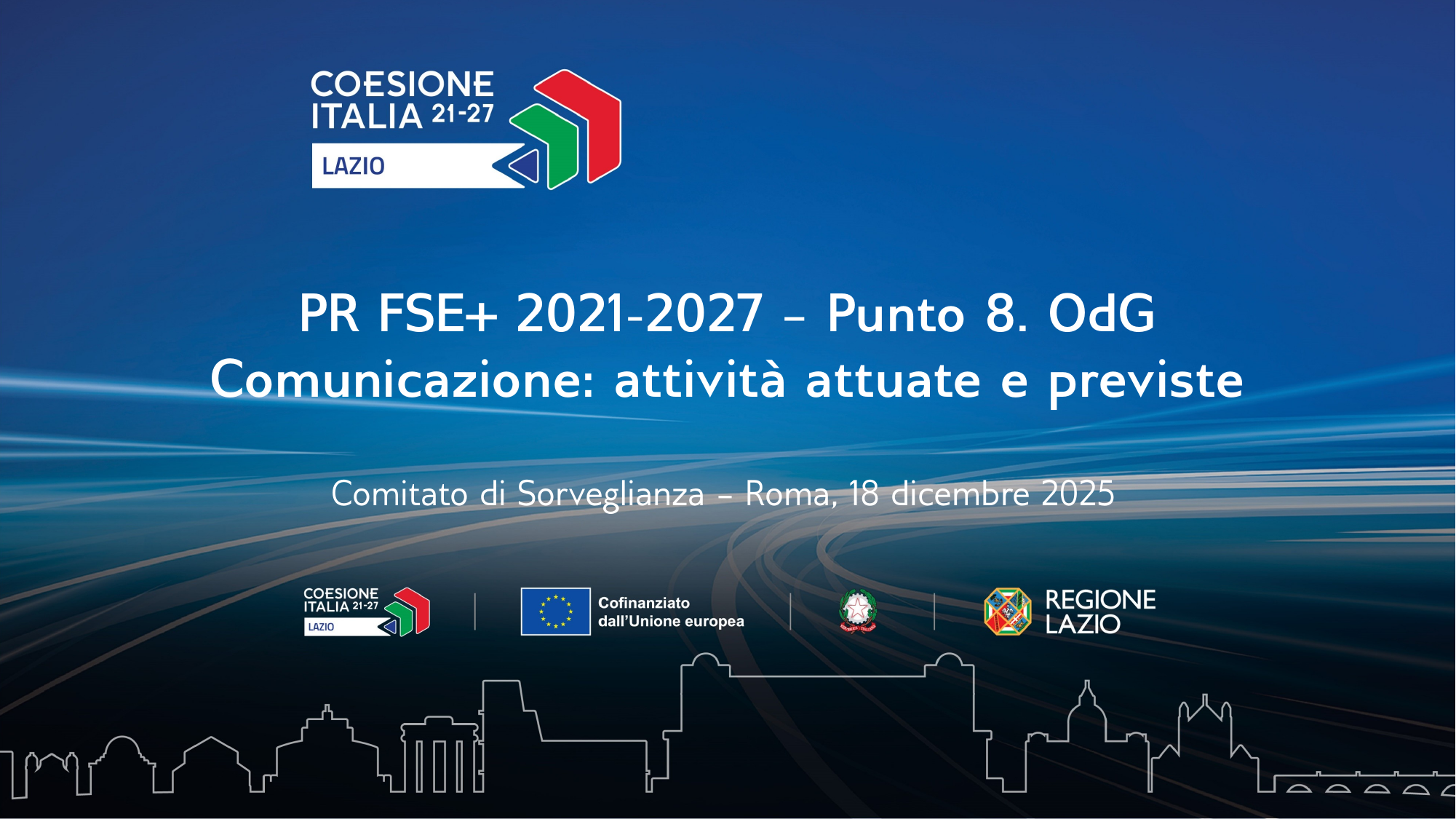

PR FSE+ 2021-2027 – Punto 8. OdG
Comunicazione: attività attuate e previste

Comitato di Sorveglianza – Roma, 18 dicembre 2025